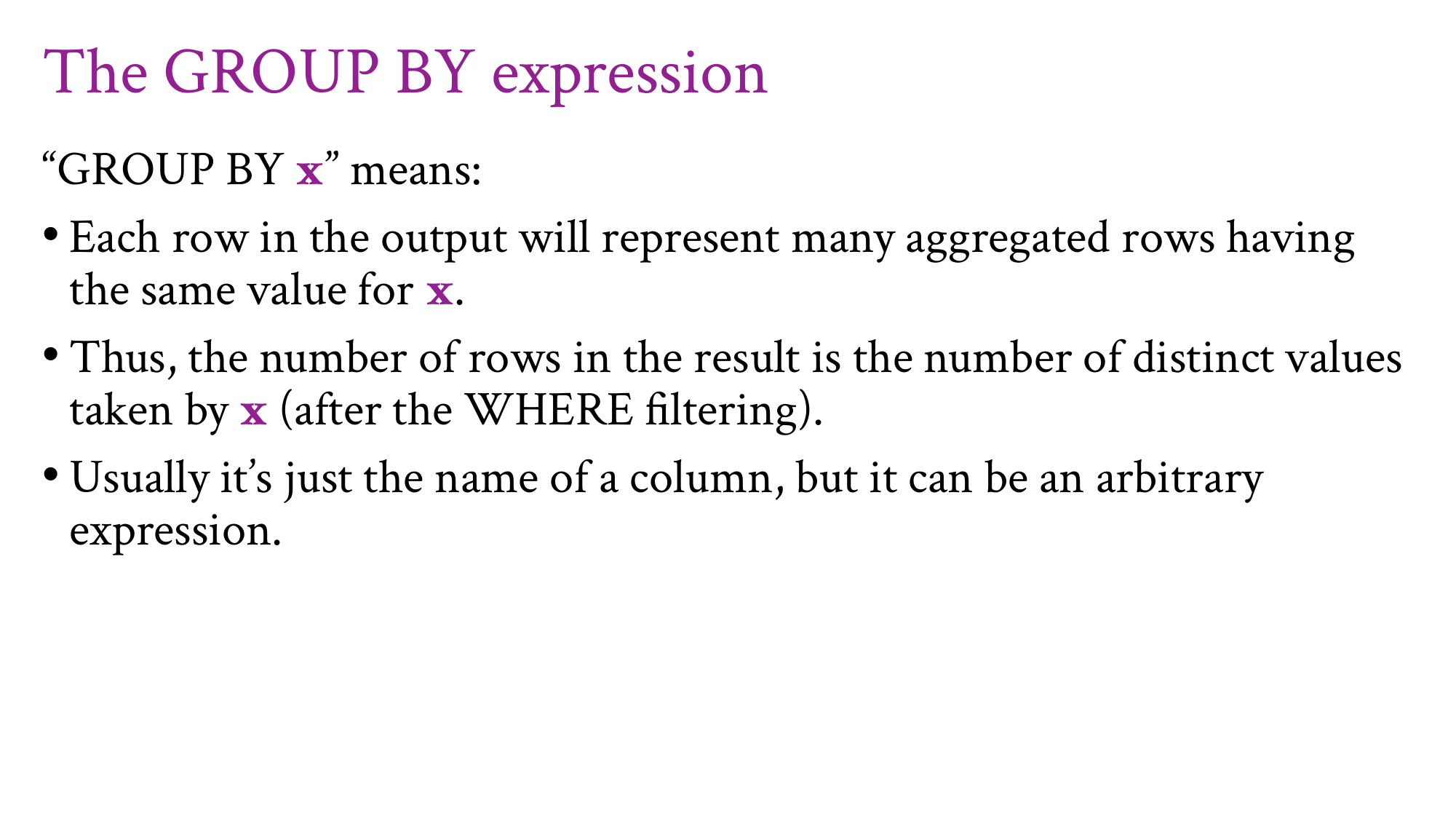

# The GROUP BY expression
“GROUP BY x” means:
Each row in the output will represent many aggregated rows having the same value for x.
Thus, the number of rows in the result is the number of distinct values taken by x (after the WHERE filtering).
Usually it’s just the name of a column, but it can be an arbitrary expression.